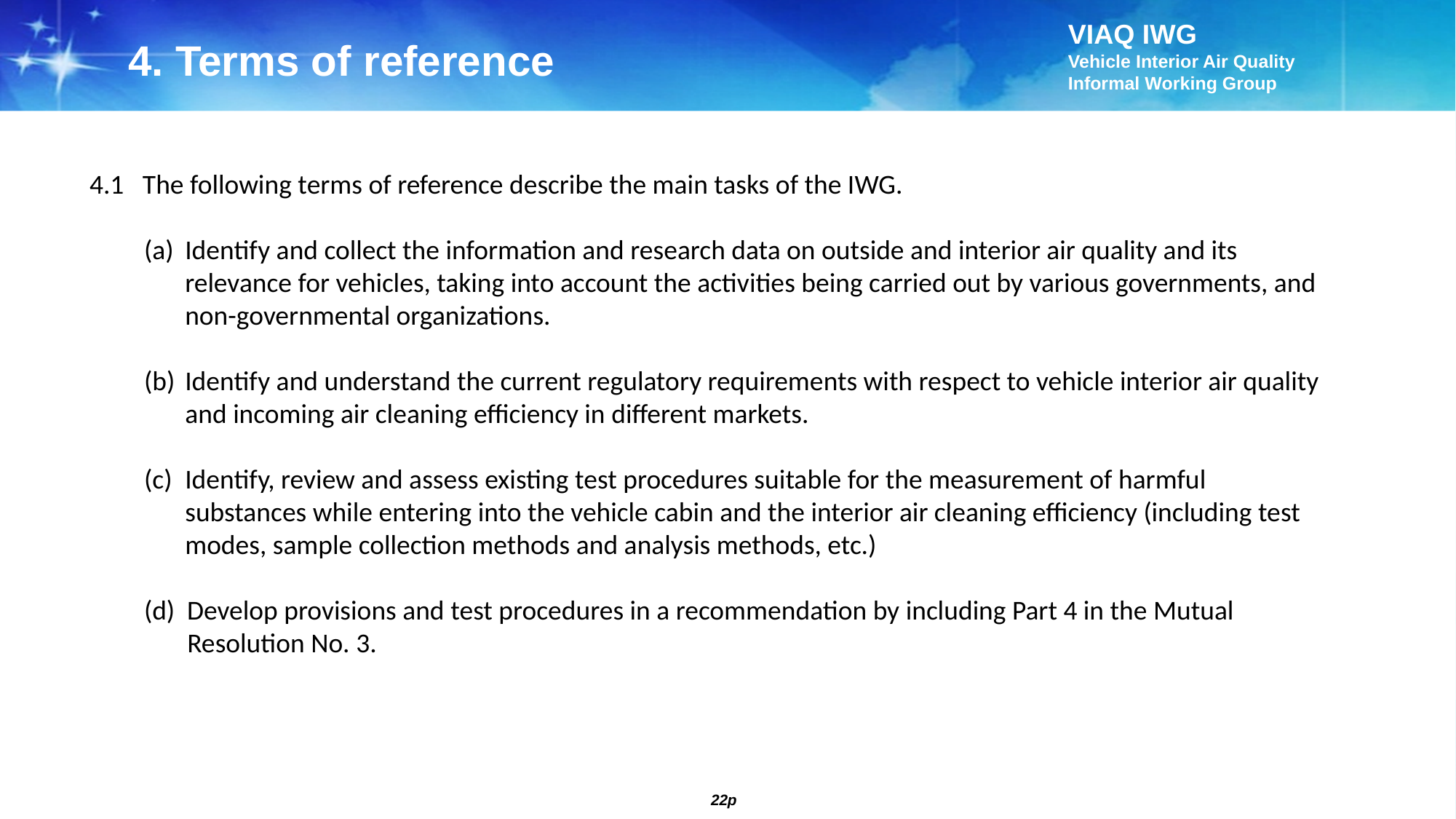

4. Terms of reference
4.1   The following terms of reference describe the main tasks of the IWG.

Identify and collect the information and research data on outside and interior air quality and its relevance for vehicles, taking into account the activities being carried out by various governments, and non-governmental organizations.

Identify and understand the current regulatory requirements with respect to vehicle interior air quality and incoming air cleaning efficiency in different markets.

Identify, review and assess existing test procedures suitable for the measurement of harmful substances while entering into the vehicle cabin and the interior air cleaning efficiency (including test modes, sample collection methods and analysis methods, etc.)

(d)  Develop provisions and test procedures in a recommendation by including Part 4 in the Mutual Resolution No. 3.